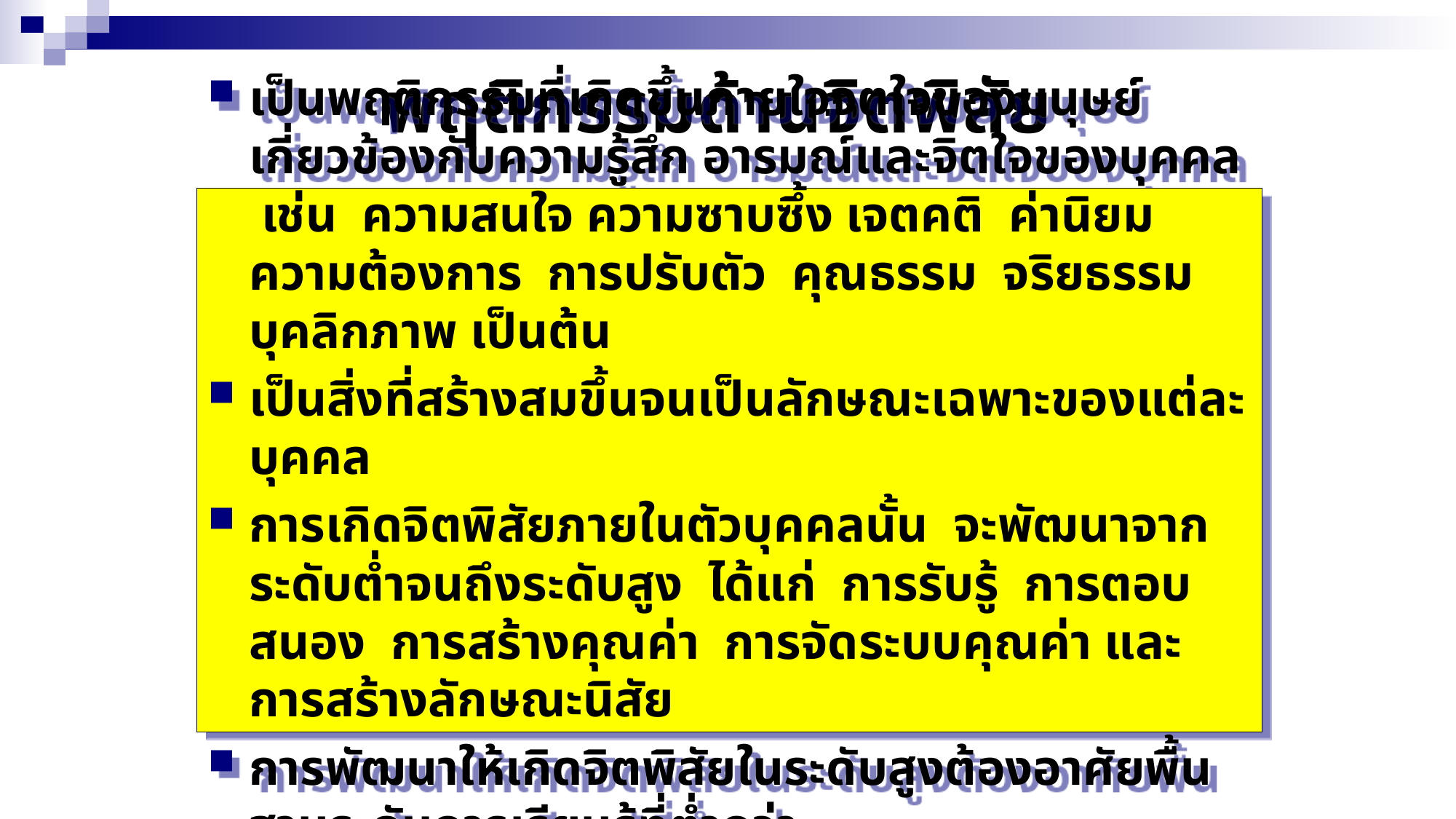

# พฤติกรรมด้านจิตพิสัย
เป็นพฤติกรรมที่เกิดขึ้นภายใจจิตใจของมนุษย์เกี่ยวข้องกับความรู้สึก อารมณ์และจิตใจของบุคคล  เช่น  ความสนใจ ความซาบซึ้ง เจตคติ  ค่านิยม ความต้องการ  การปรับตัว  คุณธรรม  จริยธรรม  บุคลิกภาพ เป็นต้น
เป็นสิ่งที่สร้างสมขึ้นจนเป็นลักษณะเฉพาะของแต่ละบุคคล
การเกิดจิตพิสัยภายในตัวบุคคลนั้น  จะพัฒนาจากระดับต่ำจนถึงระดับสูง  ได้แก่  การรับรู้  การตอบสนอง  การสร้างคุณค่า  การจัดระบบคุณค่า และการสร้างลักษณะนิสัย
การพัฒนาให้เกิดจิตพิสัยในระดับสูงต้องอาศัยพื้นฐานระดับการเรียนรู้ที่ต่ำกว่า